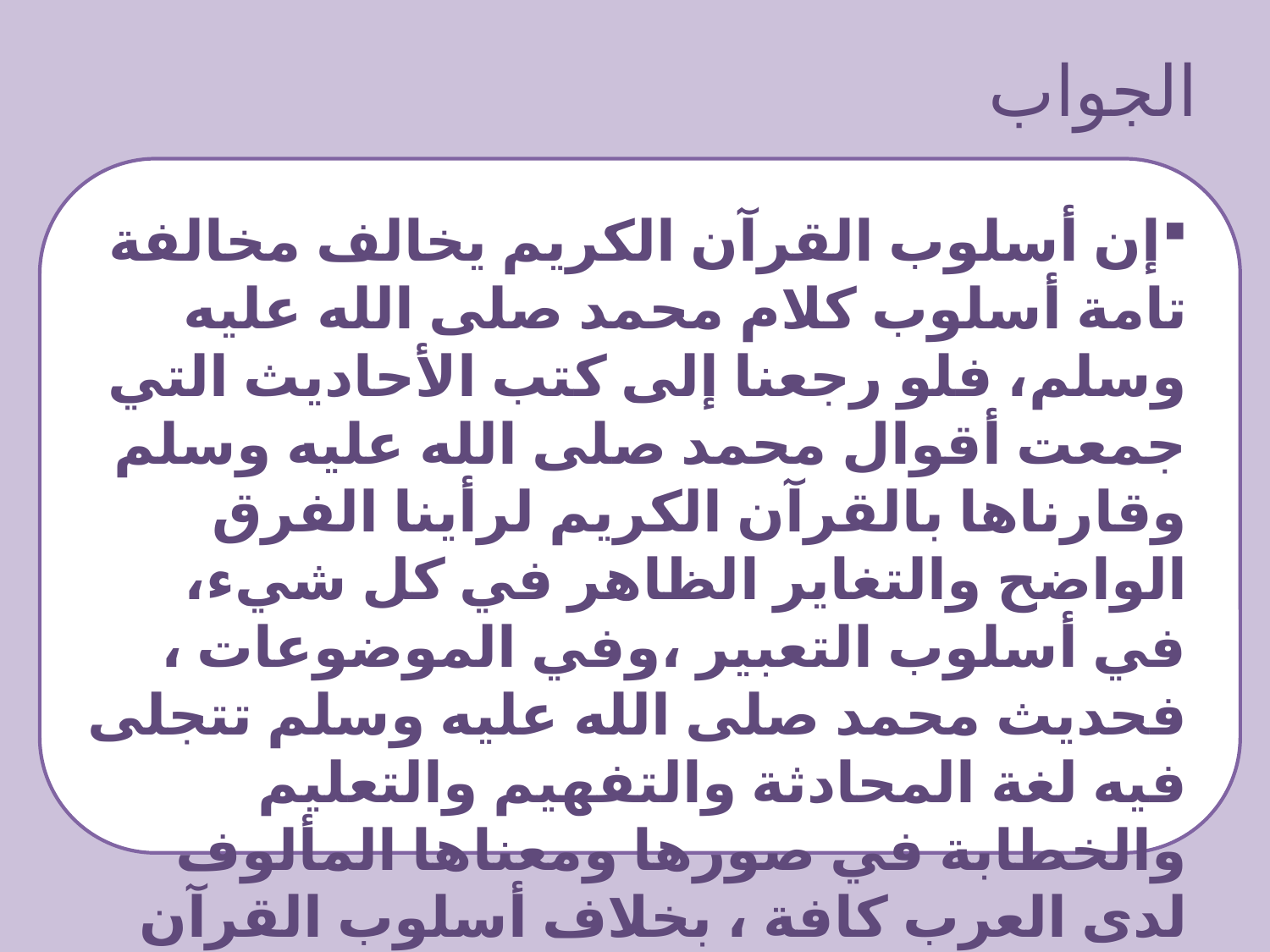

الجواب

إن أسلوب القرآن الكريم يخالف مخالفة تامة أسلوب كلام محمد صلى الله عليه وسلم، فلو رجعنا إلى كتب الأحاديث التي جمعت أقوال محمد صلى الله عليه وسلم وقارناها بالقرآن الكريم لرأينا الفرق الواضح والتغاير الظاهر في كل شيء، في أسلوب التعبير ،وفي الموضوعات ، فحديث محمد صلى الله عليه وسلم تتجلى فيه لغة المحادثة والتفهيم والتعليم والخطابة في صورها ومعناها المألوف لدى العرب كافة ، بخلاف أسلوب القرآن الكريم الذي لا يُعرف له شبيه في أساليب العرب.